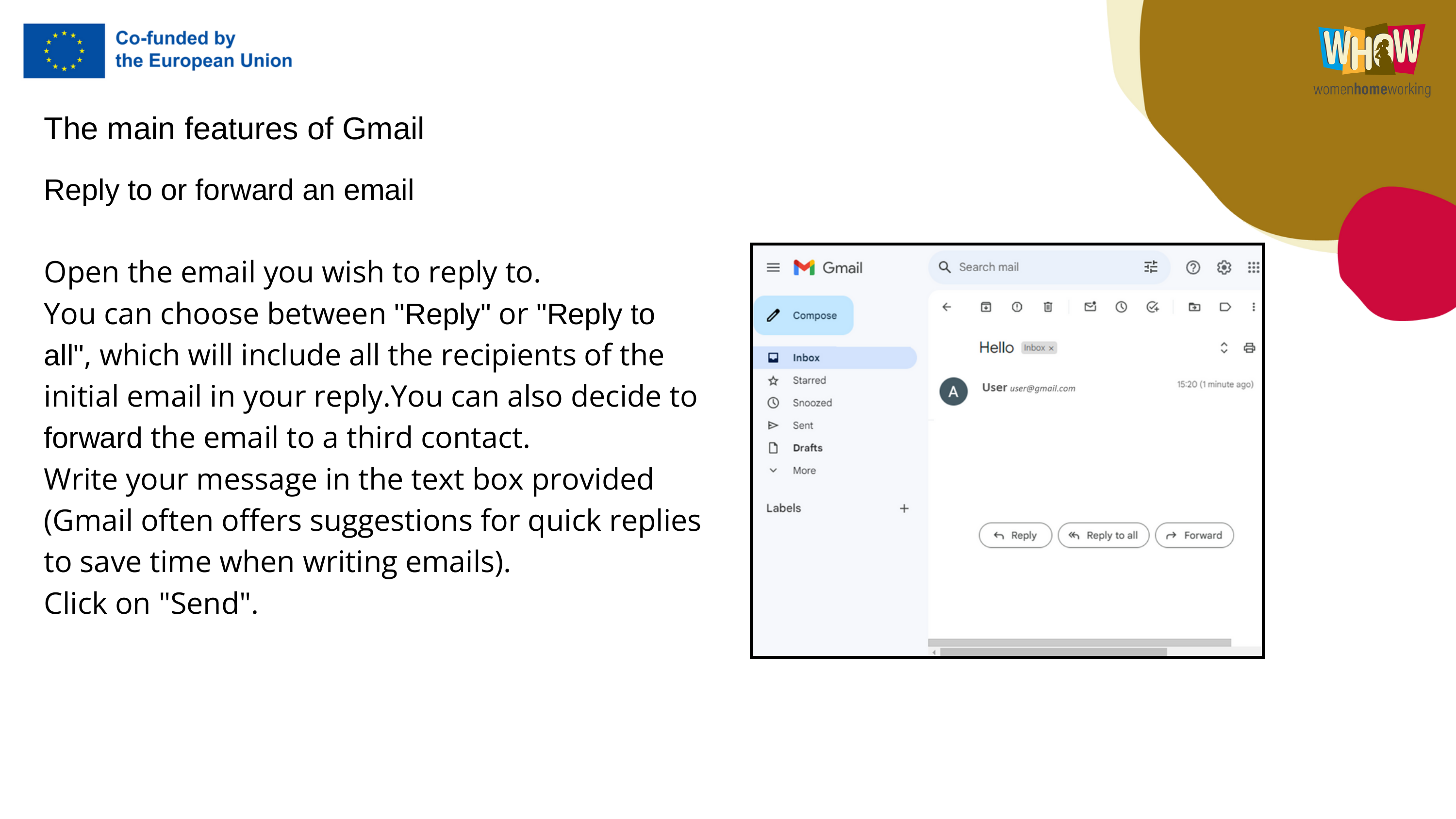

The main features of Gmail
Reply to or forward an email

Open the email you wish to reply to.
You can choose between "Reply" or "Reply to all", which will include all the recipients of the initial email in your reply.You can also decide to forward the email to a third contact.
Write your message in the text box provided (Gmail often offers suggestions for quick replies to save time when writing emails).
Click on "Send".